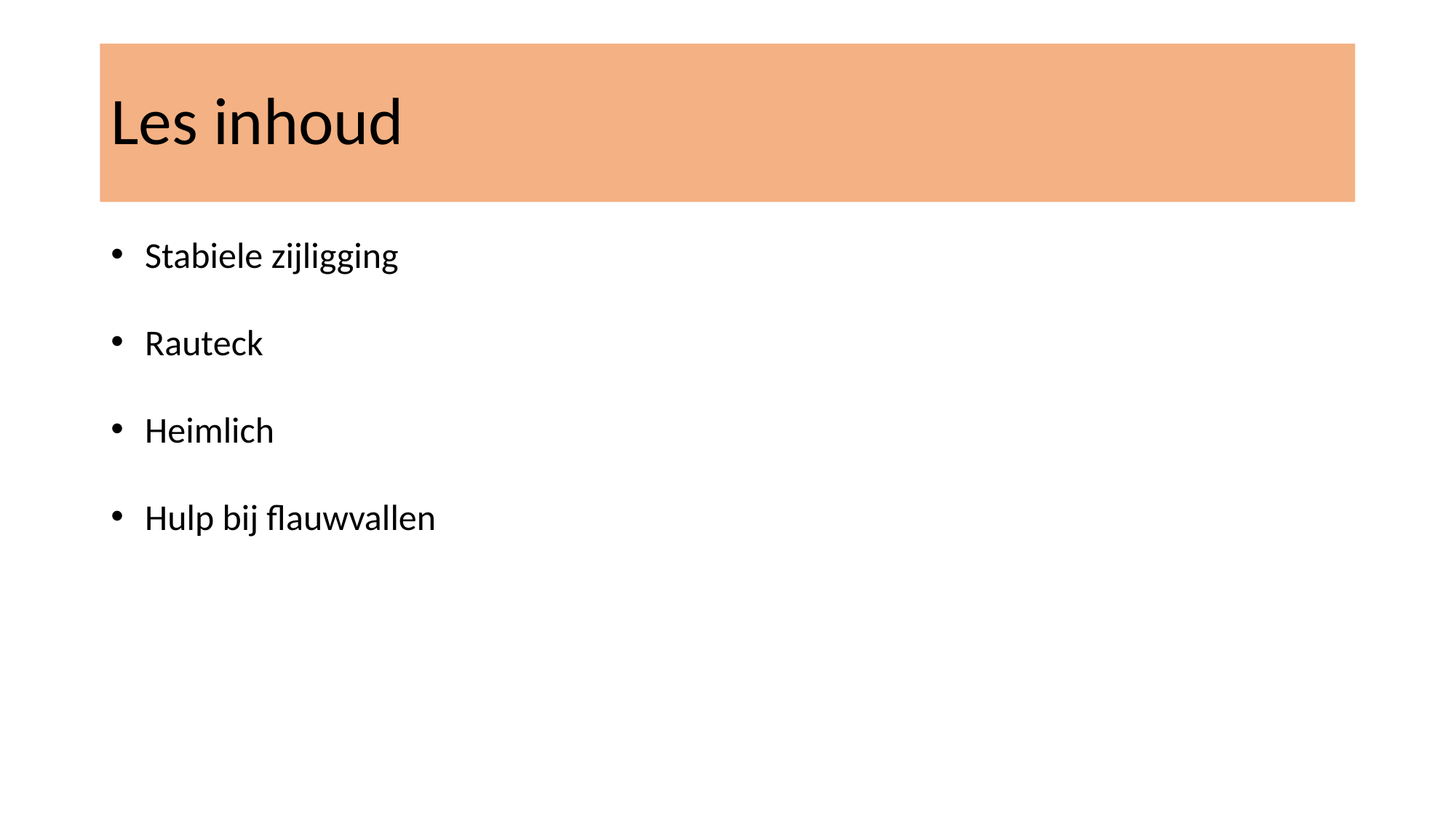

# Les inhoud
Stabiele zijligging

Rauteck

Heimlich

Hulp bij flauwvallen